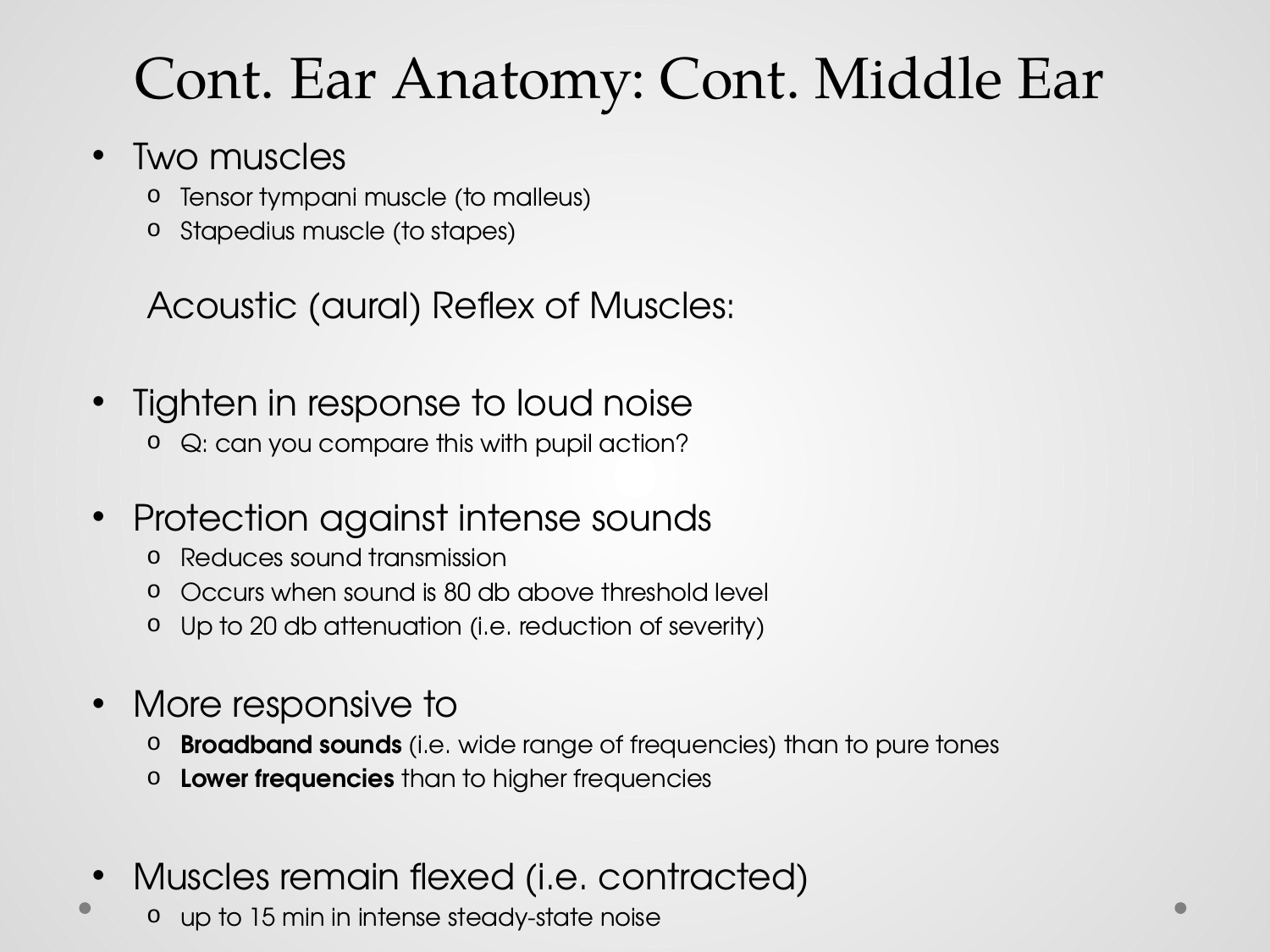

# Cont. Ear Anatomy: Cont. Middle Ear

Two muscles
Tensor tympani muscle (to malleus)
Stapedius muscle (to stapes)

Acoustic (aural) Reflex of Muscles:

Tighten in response to loud noise
Q: can you compare this with pupil action?

Protection against intense sounds
Reduces sound transmission
Occurs when sound is 80 db above threshold level
Up to 20 db attenuation (i.e. reduction of severity)

More responsive to
Broadband sounds (i.e. wide range of frequencies) than to pure tones
Lower frequencies than to higher frequencies

Muscles remain flexed (i.e. contracted)
up to 15 min in intense steady-state noise
                                                          9